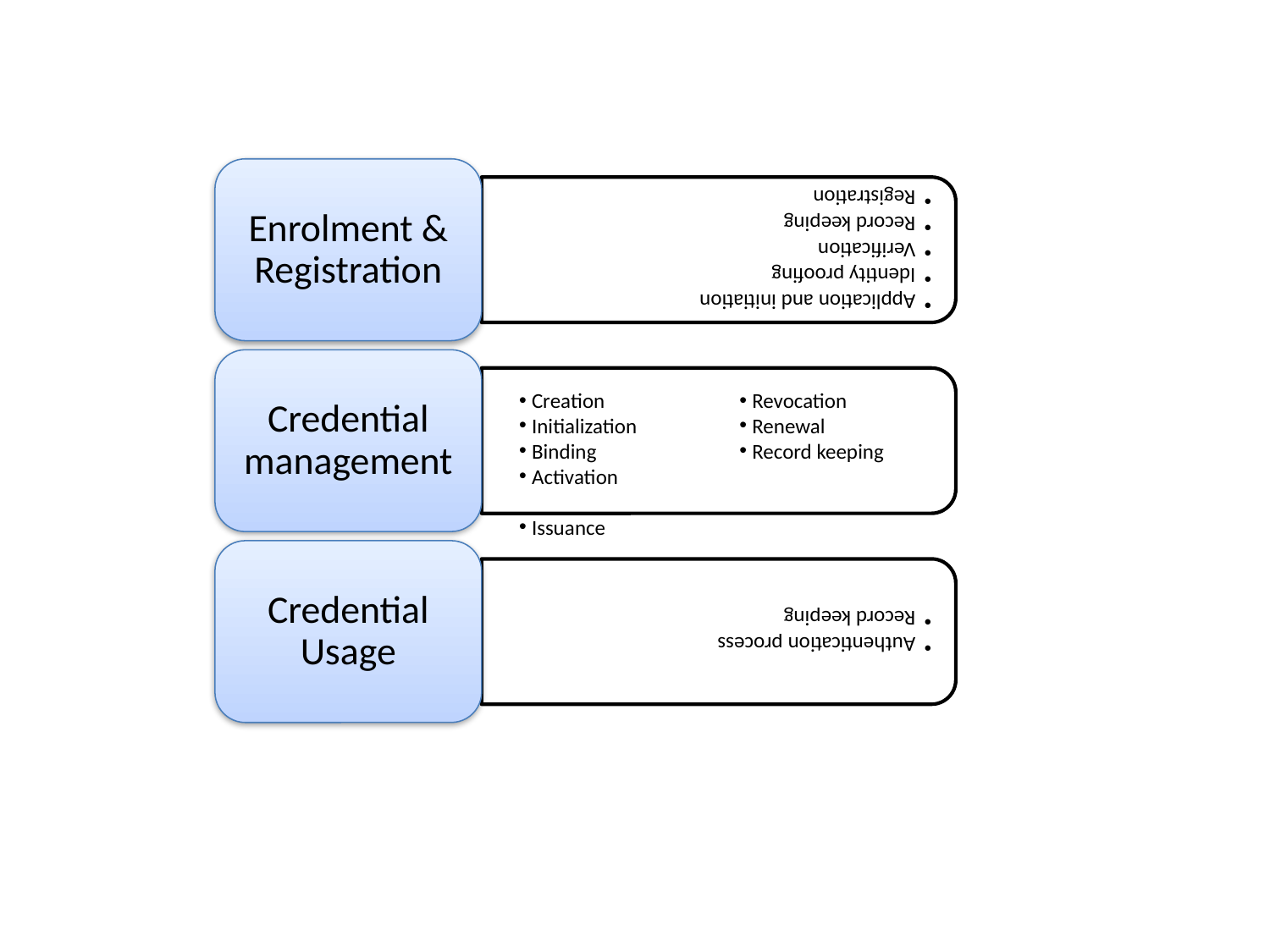

Application and initiation
Identity proofing
Verification
Record keeping
Registration
Enrolment & Registration

Credential management
Authentication process
Record keeping
Credential Usage
Creation
Initialization
Binding
Activation

Issuance
Revocation
Renewal
Record keeping